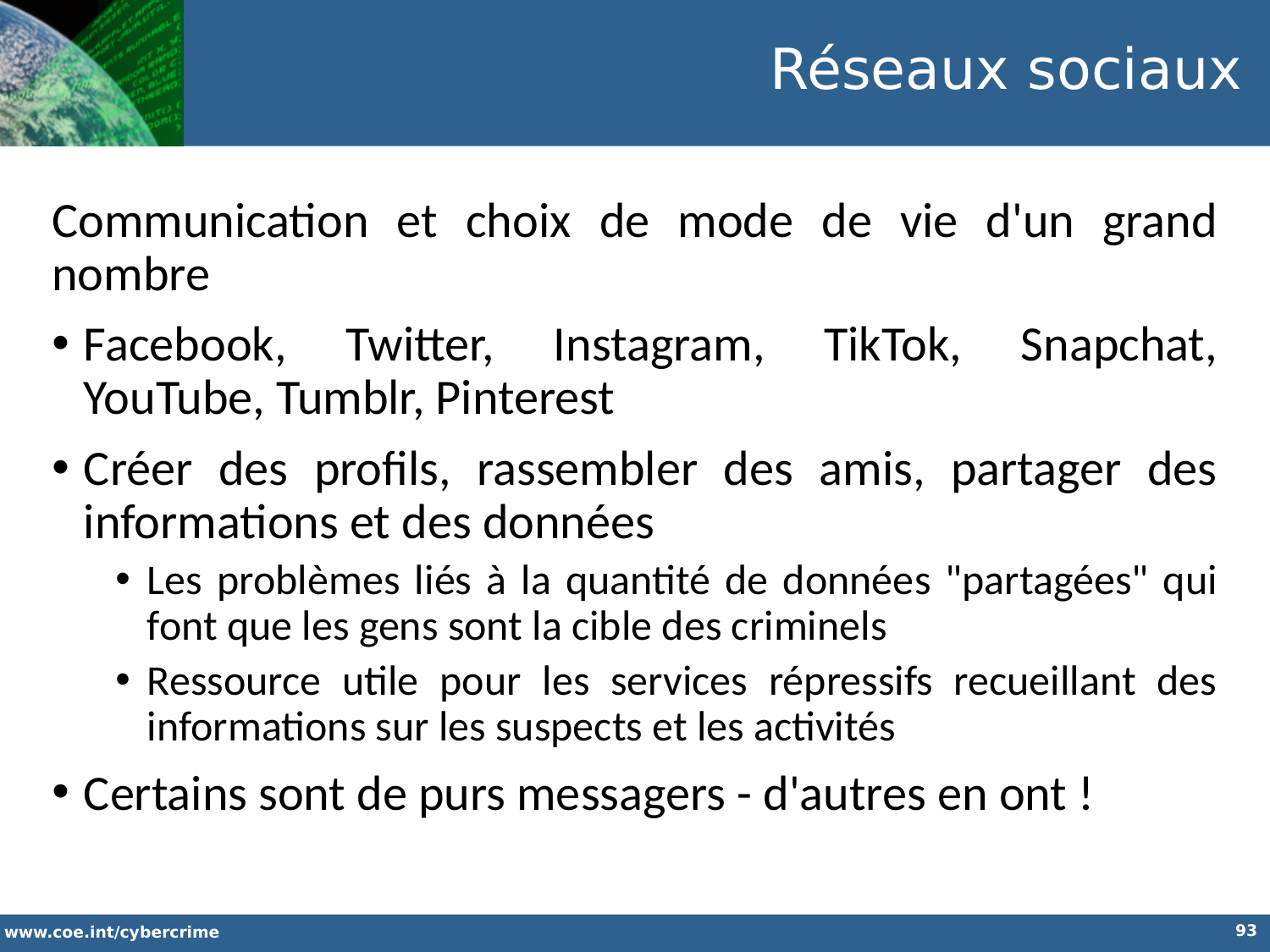

Réseaux sociaux
Communication et choix de mode de vie d'un grand nombre
Facebook, Twitter, Instagram, TikTok, Snapchat, YouTube, Tumblr, Pinterest
Créer des profils, rassembler des amis, partager des informations et des données
Les problèmes liés à la quantité de données "partagées" qui font que les gens sont la cible des criminels
Ressource utile pour les services répressifs recueillant des informations sur les suspects et les activités
Certains sont de purs messagers - d'autres en ont !